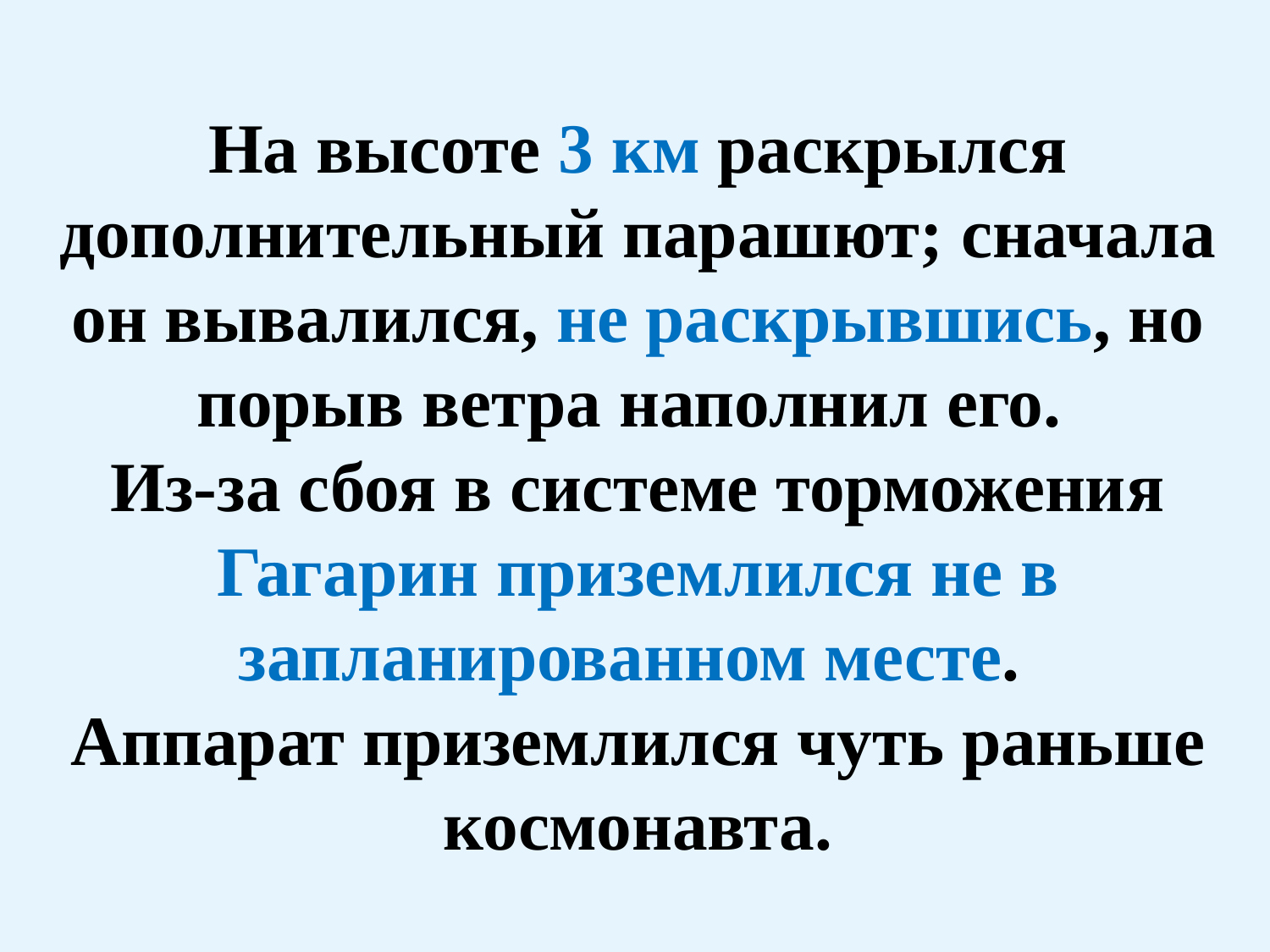

На высоте 3 км раскрылся дополнительный парашют; сначала он вывалился, не раскрывшись, но порыв ветра наполнил его.
Из-за сбоя в системе торможения Гагарин приземлился не в запланированном месте.
Аппарат приземлился чуть раньше космонавта.